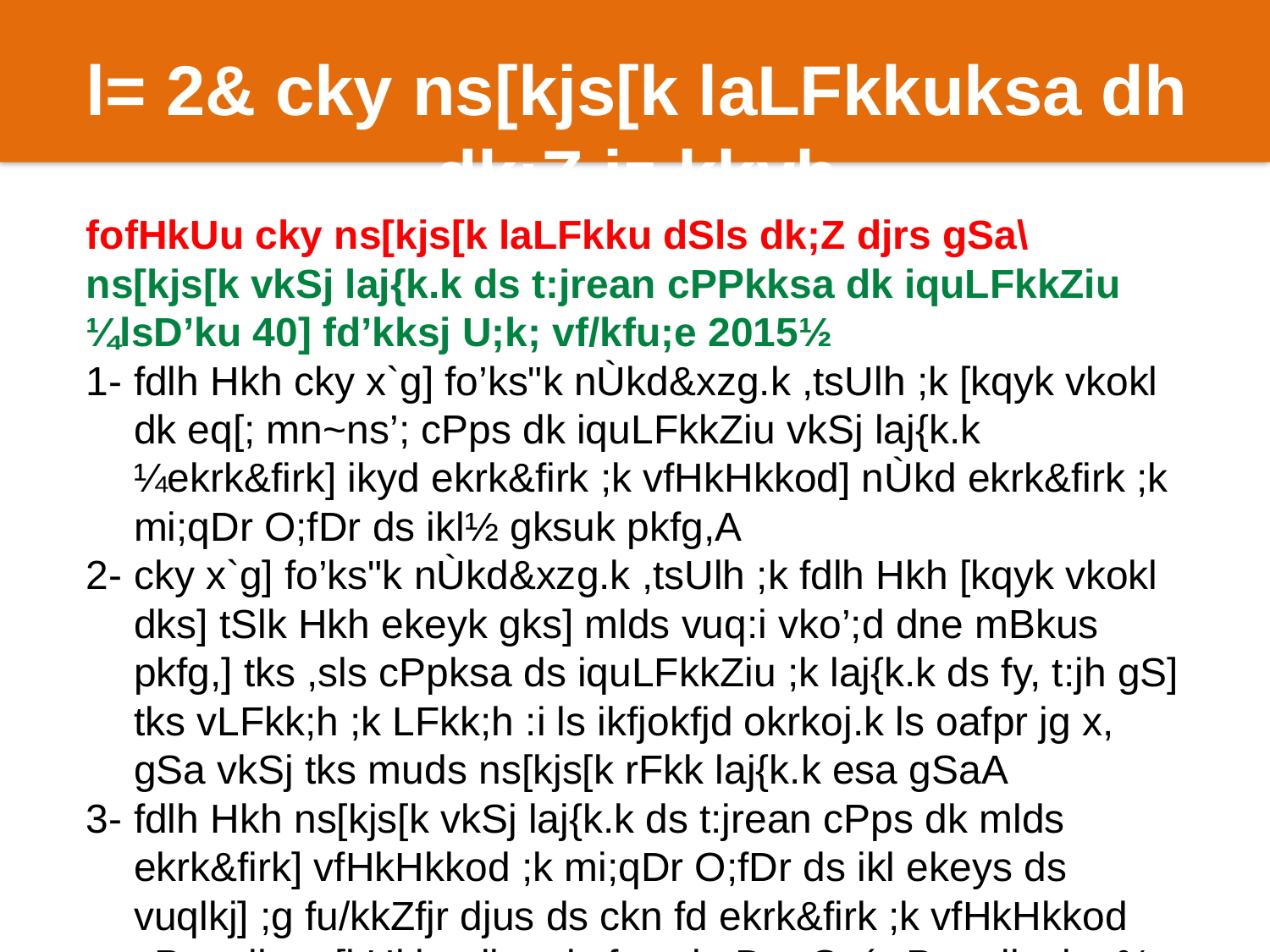

l= 2& cky ns[kjs[k laLFkkuksa dh dk;Z iz.kkyh
fofHkUu cky ns[kjs[k laLFkku dSls dk;Z djrs gSa\
ns[kjs[k vkSj laj{k.k ds t:jrean cPPkksa dk iquLFkkZiu ¼lsD’ku 40] fd’kksj U;k; vf/kfu;e 2015½
1-	fdlh Hkh cky x`g] fo’ks"k nÙkd&xzg.k ,tsUlh ;k [kqyk vkokl dk eq[; mn~ns’; cPps dk iquLFkkZiu vkSj laj{k.k ¼ekrk&firk] ikyd ekrk&firk ;k vfHkHkkod] nÙkd ekrk&firk ;k mi;qDr O;fDr ds ikl½ gksuk pkfg,A
2-	cky x`g] fo’ks"k nÙkd&xzg.k ,tsUlh ;k fdlh Hkh [kqyk vkokl dks] tSlk Hkh ekeyk gks] mlds vuq:i vko’;d dne mBkus pkfg,] tks ,sls cPpksa ds iquLFkkZiu ;k laj{k.k ds fy, t:jh gS] tks vLFkk;h ;k LFkk;h :i ls ikfjokfjd okrkoj.k ls oafpr jg x, gSa vkSj tks muds ns[kjs[k rFkk laj{k.k esa gSaA
3-	fdlh Hkh ns[kjs[k vkSj laj{k.k ds t:jrean cPps dk mlds ekrk&firk] vfHkHkkod ;k mi;qDr O;fDr ds ikl ekeys ds vuqlkj] ;g fu/kkZfjr djus ds ckn fd ekrk&firk ;k vfHkHkkod cPps dh ns[kHkky djus ds fy, mi;qDr gSa( cPps dks iqu% LFkkfir djus dk vf/kdkj lfefr dks gSA